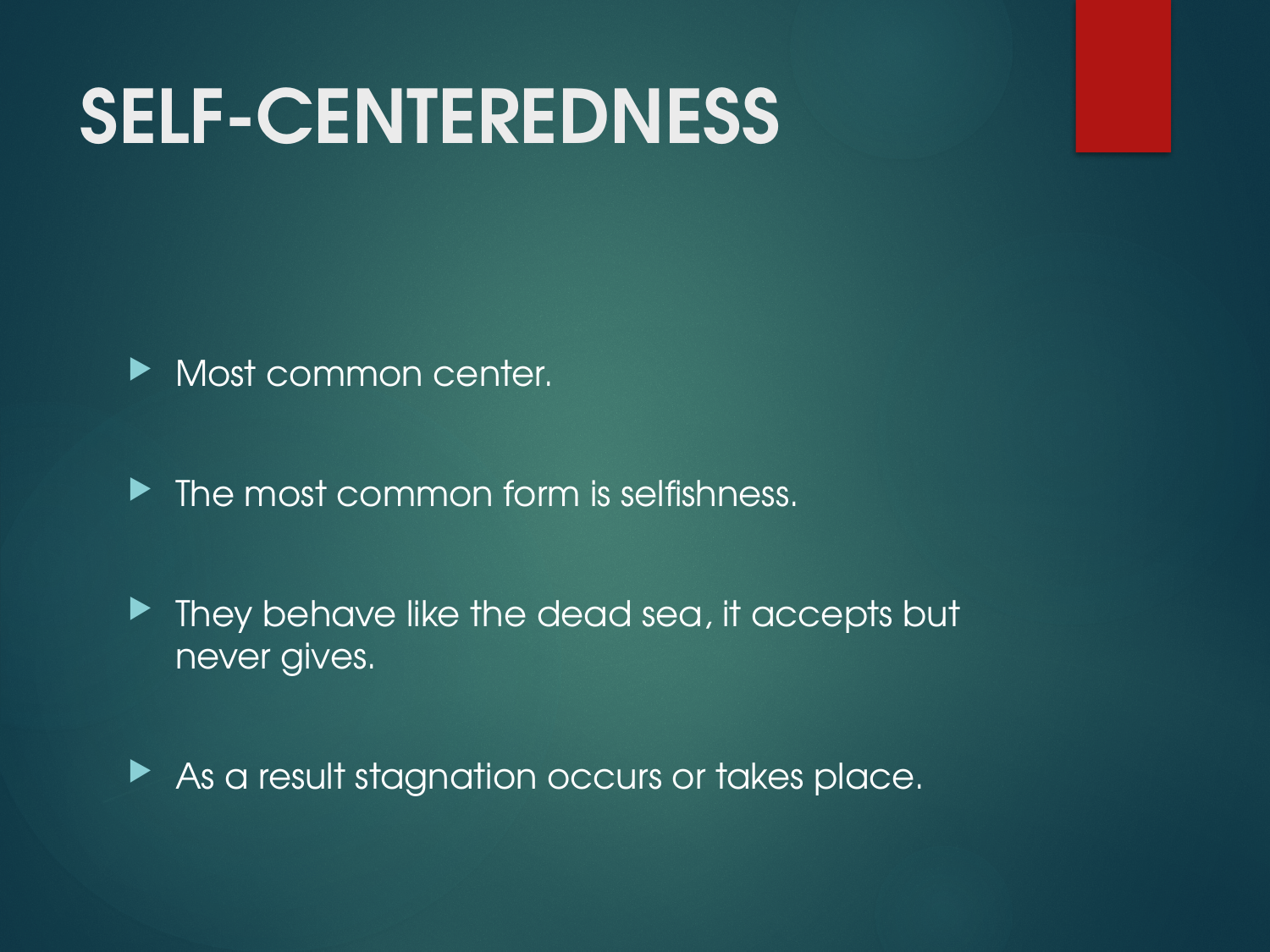

# SELF-CENTEREDNESS

Most common center.

The most common form is selfishness.

They behave like the dead sea, it accepts but never gives.

As a result stagnation occurs or takes place.